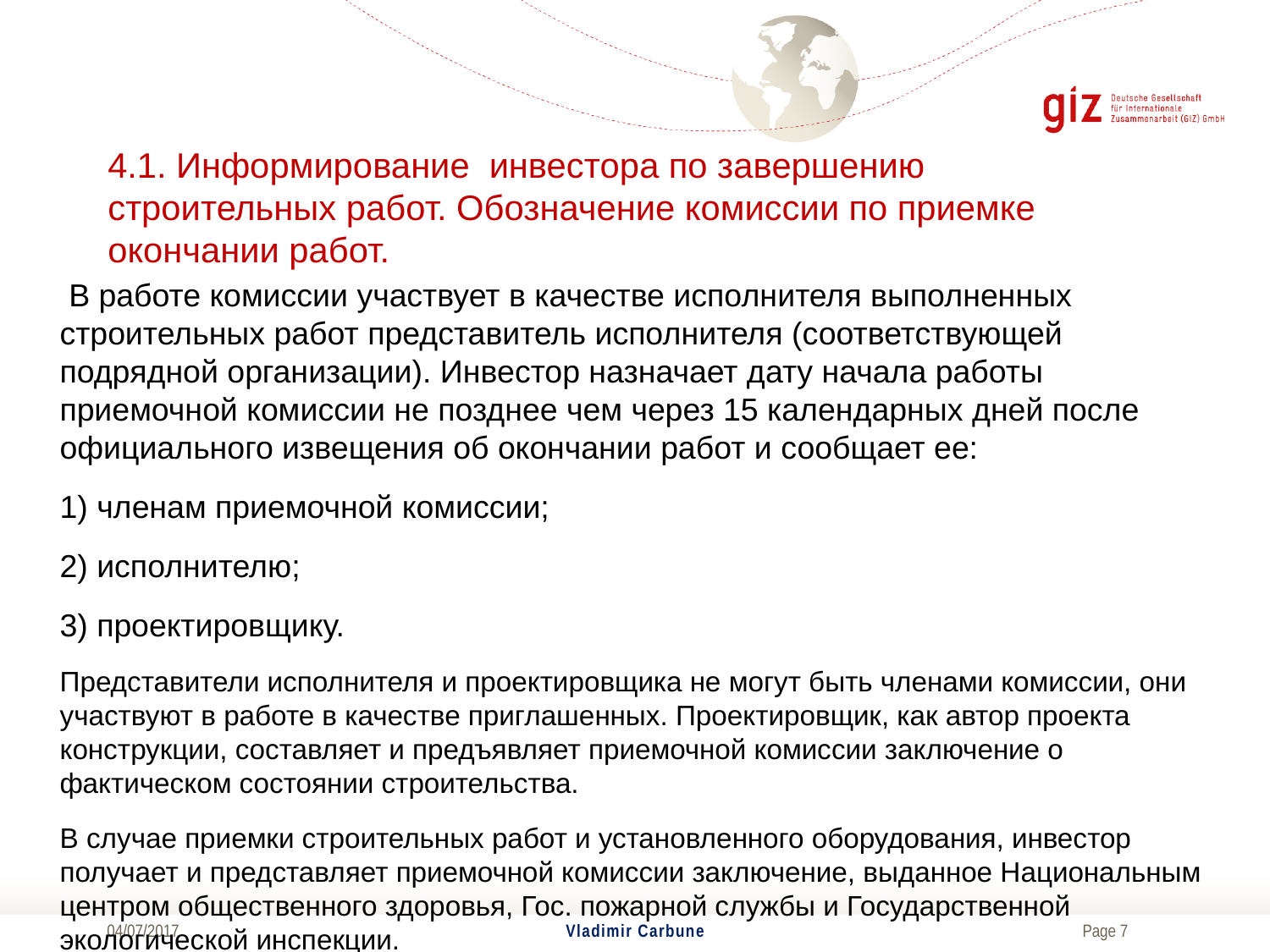

# 4.1. Информирование  инвестора по завершению строительных работ. Обозначение комиссии по приемке  окончании работ.
 В работе комиссии участвует в качестве исполнителя выполненных строительных работ представитель исполнителя (соответствующей подрядной организации). Инвестор назначает дату начала работы приемочной комиссии не позднее чем через 15 календарных дней после официального извещения об окончании работ и сообщает ее:
1) членам приемочной комиссии;
2) исполнителю;
3) проектировщику.
Представители исполнителя и проектировщика не могут быть членами комиссии, они участвуют в работе в качестве приглашенных. Проектировщик, как автор проекта конструкции, составляет и предъявляет приемочной комиссии заключение о фактическом состоянии строительства.
В случае приемки строительных работ и установленного оборудования, инвестор получает и представляет приемочной комиссии заключение, выданное Национальным центром общественного здоровья, Гос. пожарной службы и Государственной экологической инспекции.

04/07/2017
Vladimir Carbune